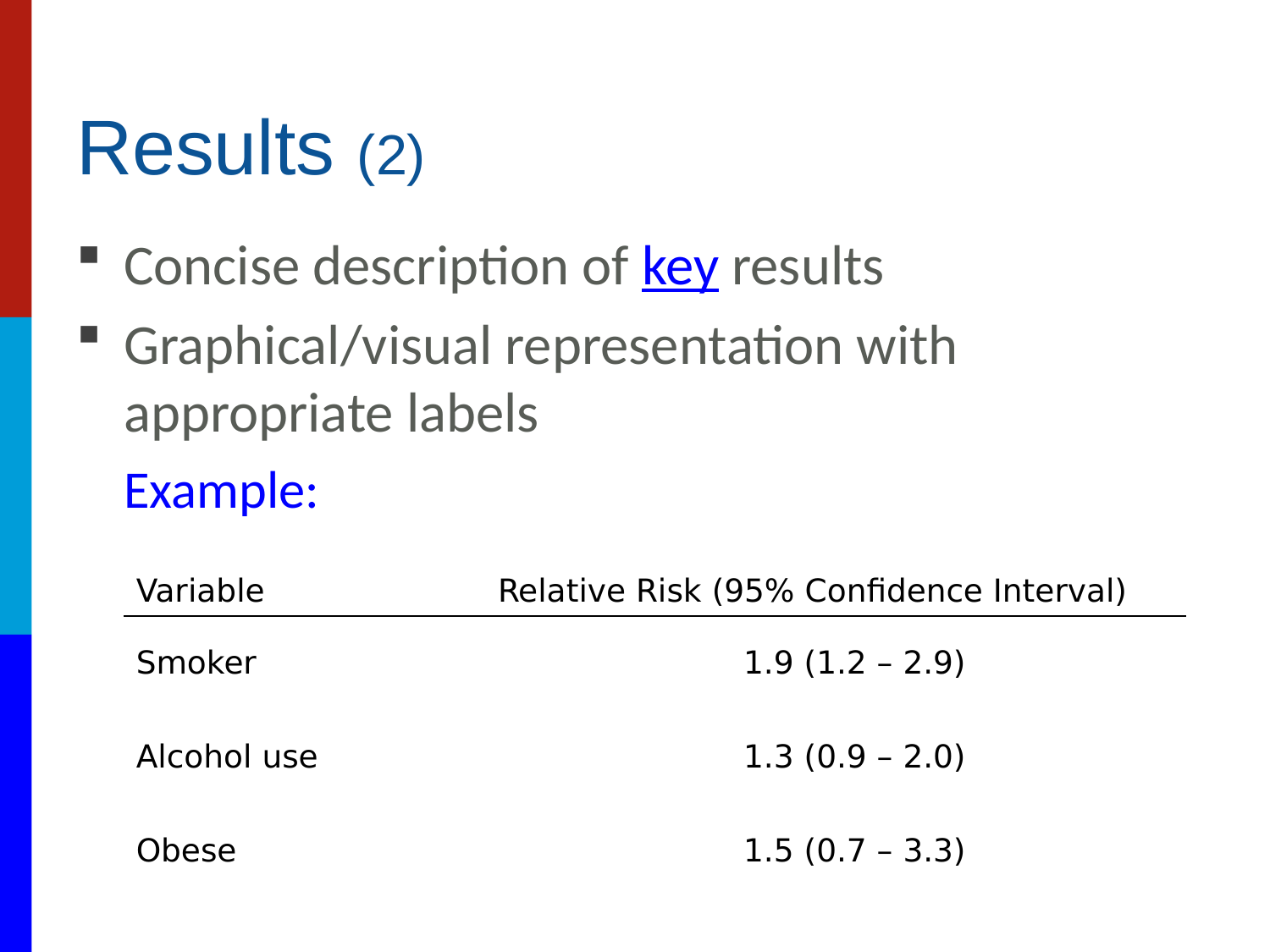

# Results (2)
Concise description of key results
Graphical/visual representation with appropriate labels
	Example:
| Variable Relative Risk (95% Confidence Interval) |  |
| --- | --- |
| Smoker | 1.9 (1.2 – 2.9) |
| Alcohol use | 1.3 (0.9 – 2.0) |
| Obese | 1.5 (0.7 – 3.3) |